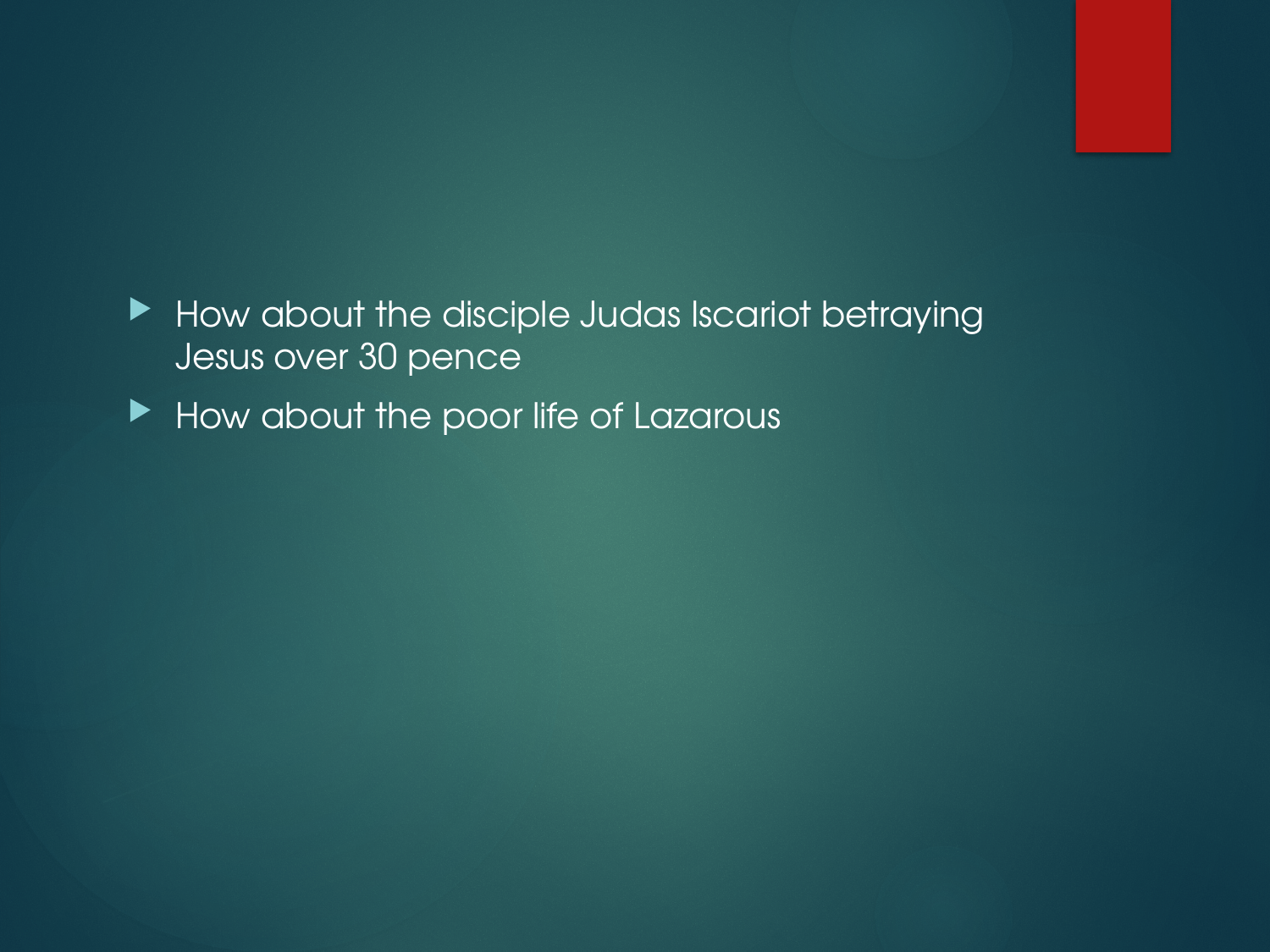

#
How about the disciple Judas Iscariot betraying Jesus over 30 pence
How about the poor life of Lazarous